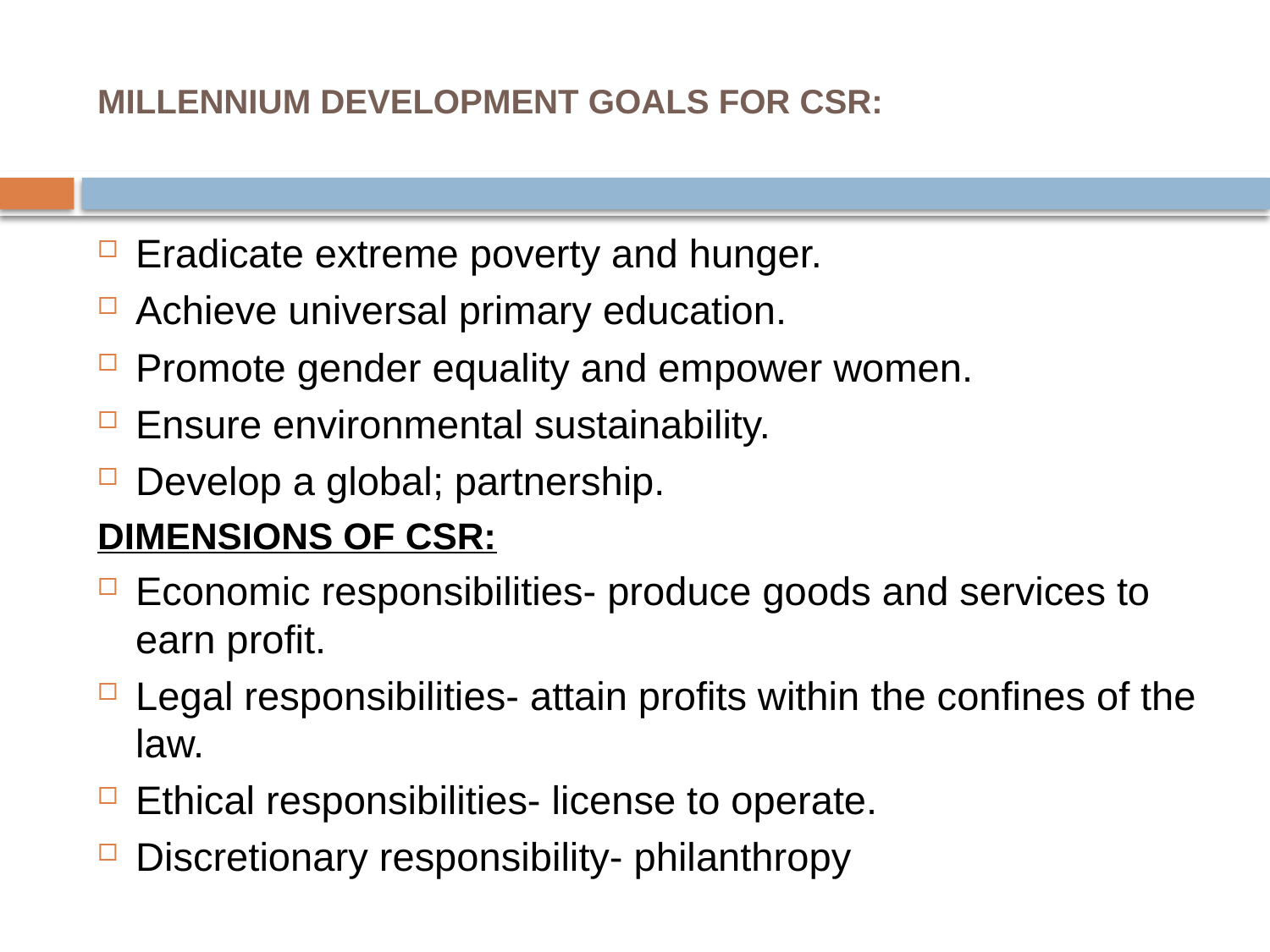

# MILLENNIUM DEVELOPMENT GOALS FOR CSR:
Eradicate extreme poverty and hunger.
Achieve universal primary education.
Promote gender equality and empower women.
Ensure environmental sustainability.
Develop a global; partnership.
DIMENSIONS OF CSR:
Economic responsibilities- produce goods and services to earn profit.
Legal responsibilities- attain profits within the confines of the law.
Ethical responsibilities- license to operate.
Discretionary responsibility- philanthropy